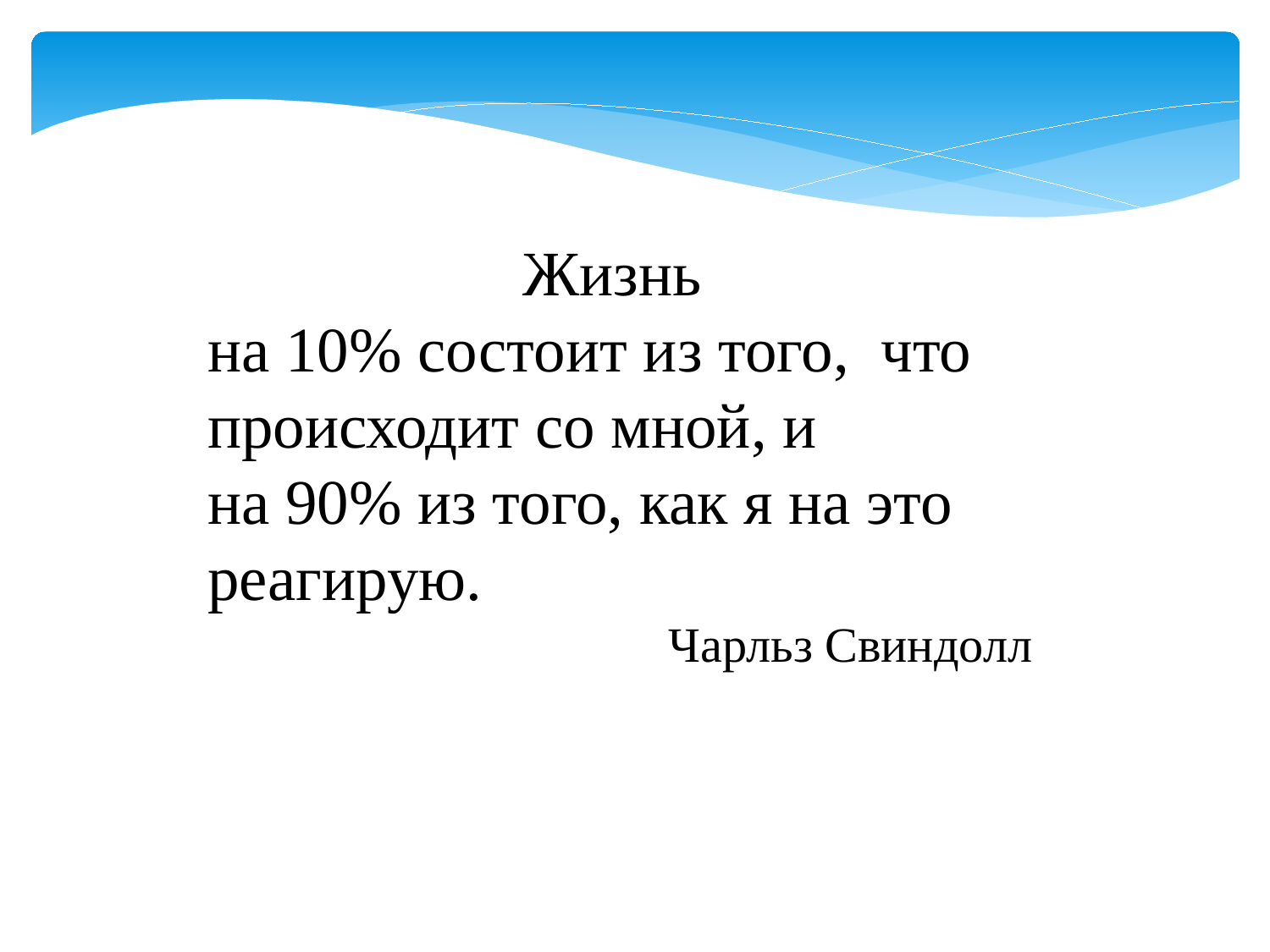

Жизнь
на 10% состоит из того,  что происходит со мной, и
на 90% из того, как я на это  реагирую.
Чарльз Свиндолл